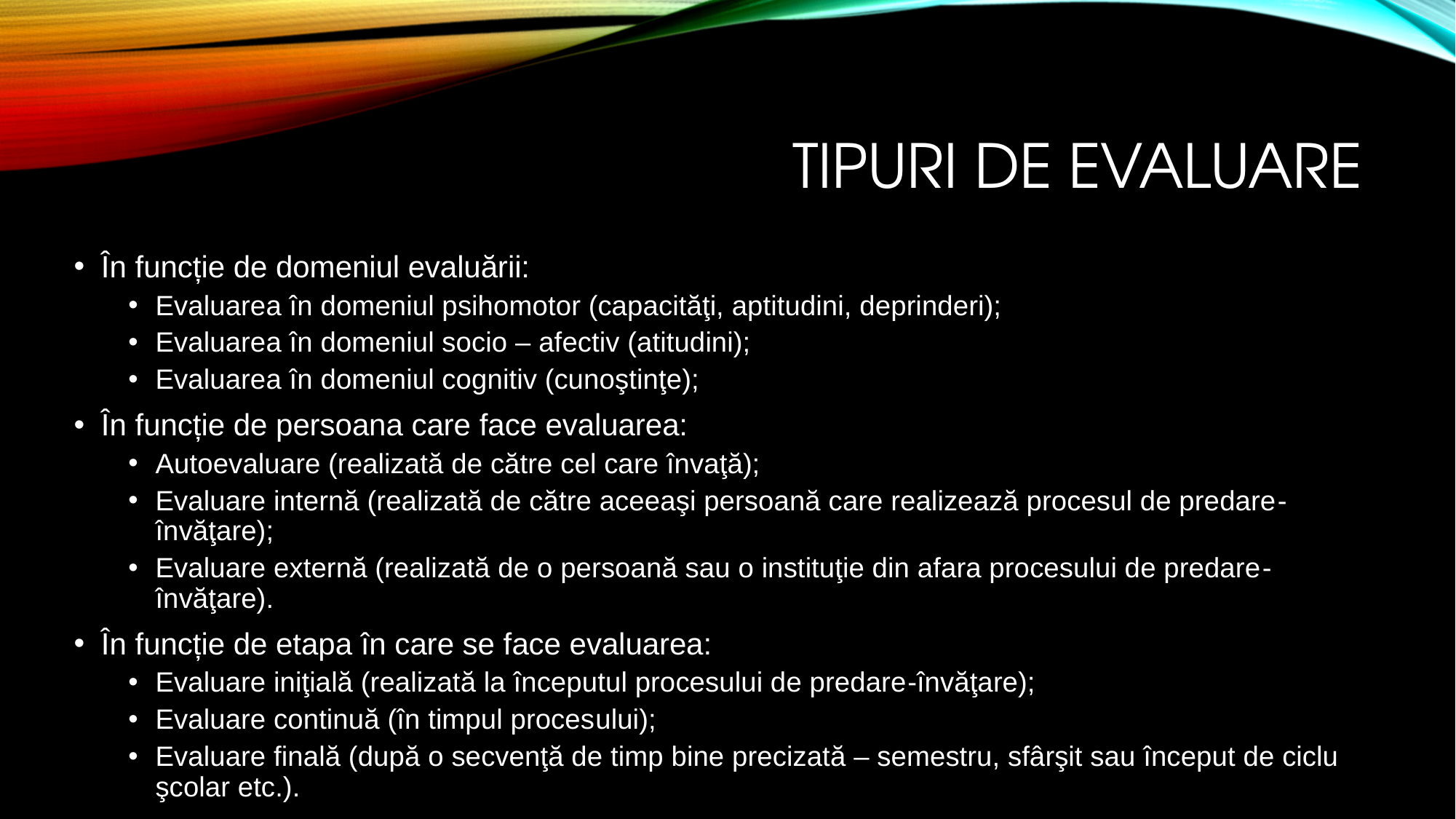

# Tipuri de evaluare
În funcție de domeniul evaluării:
Evaluarea în domeniul psihomotor (capacităţi, aptitudini, deprinderi);
Evaluarea în domeniul socio – afectiv (atitudini);
Evaluarea în domeniul cognitiv (cunoştinţe);
În funcție de persoana care face evaluarea:
Autoevaluare (realizată de către cel care învaţă);
Evaluare internă (realizată de către aceeaşi persoană care realizează procesul de predare-învăţare);
Evaluare externă (realizată de o persoană sau o instituţie din afara procesului de predare-învăţare).
În funcție de etapa în care se face evaluarea:
Evaluare iniţială (realizată la începutul procesului de predare-învăţare);
Evaluare continuă (în timpul procesului);
Evaluare finală (după o secvenţă de timp bine precizată – semestru, sfârşit sau început de ciclu şcolar etc.).